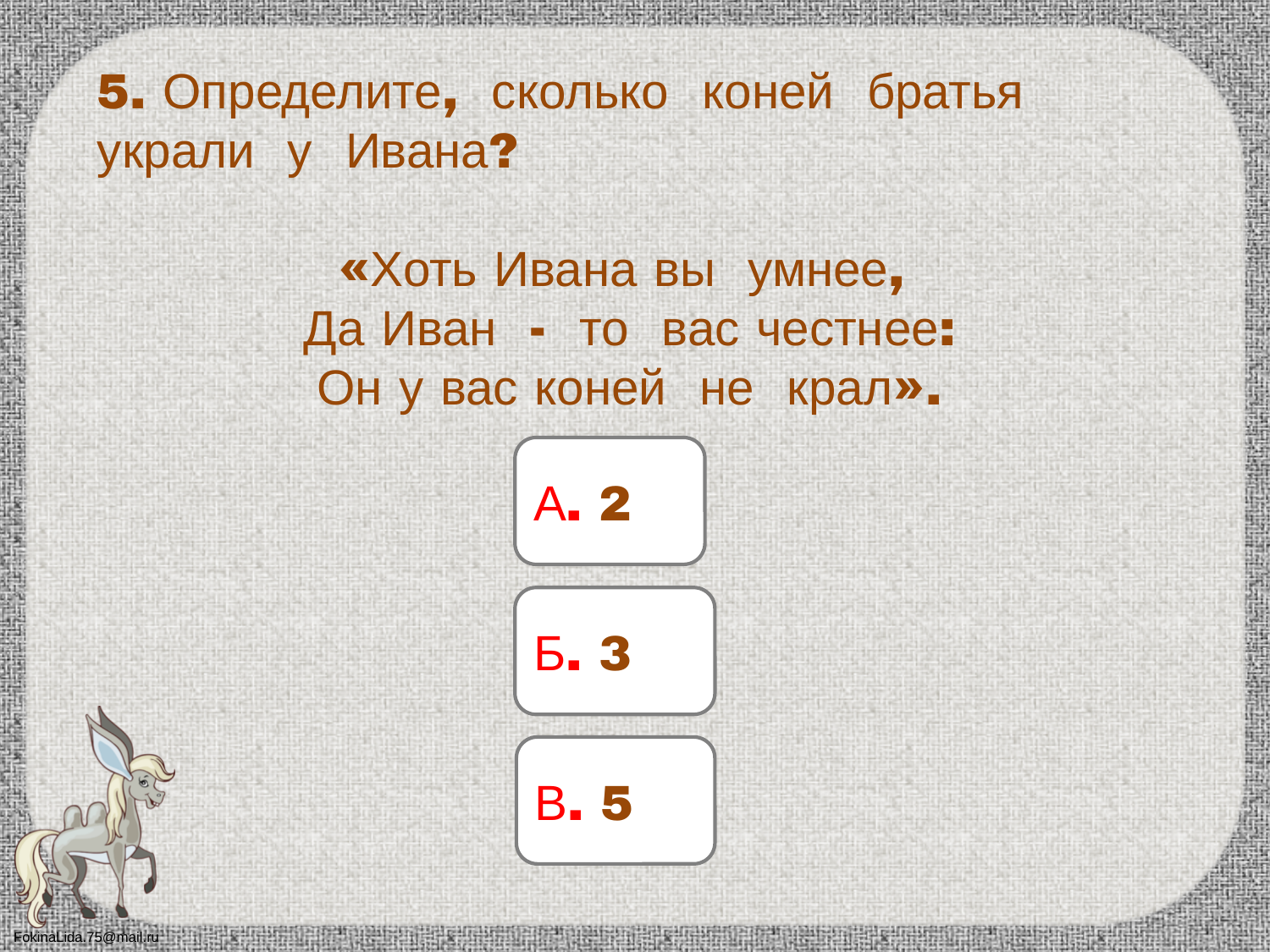

5. Определите,  сколько  коней  братья  украли  у  Ивана?

«Хоть Ивана вы  умнее,
Да Иван  -  то  вас честнее:
Он у вас коней  не  крал».

А. 2
Б. 3
В. 5